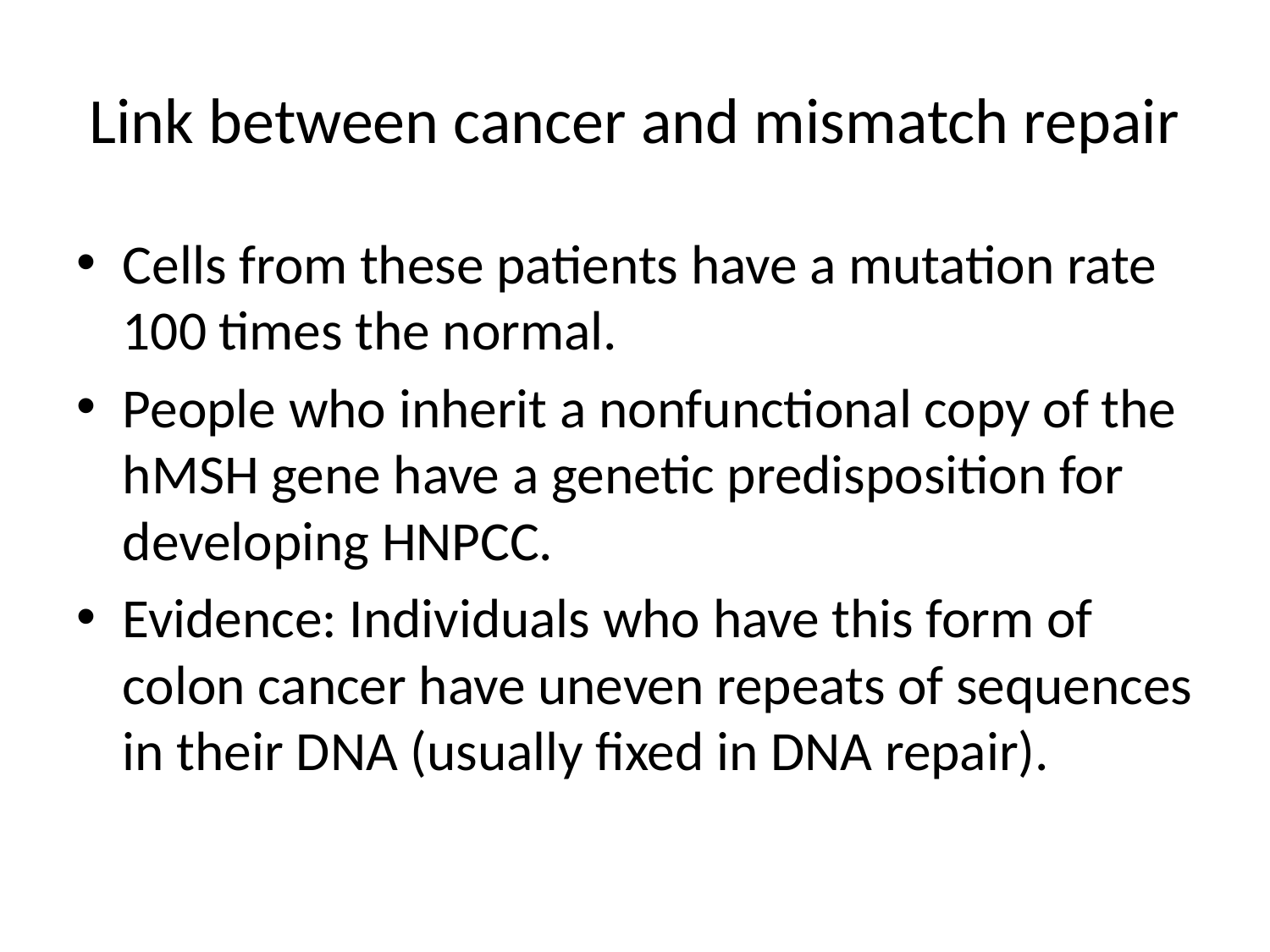

# Link between cancer and mismatch repair
Cells from these patients have a mutation rate 100 times the normal.
People who inherit a nonfunctional copy of the hMSH gene have a genetic predisposition for developing HNPCC.
Evidence: Individuals who have this form of colon cancer have uneven repeats of sequences in their DNA (usually fixed in DNA repair).